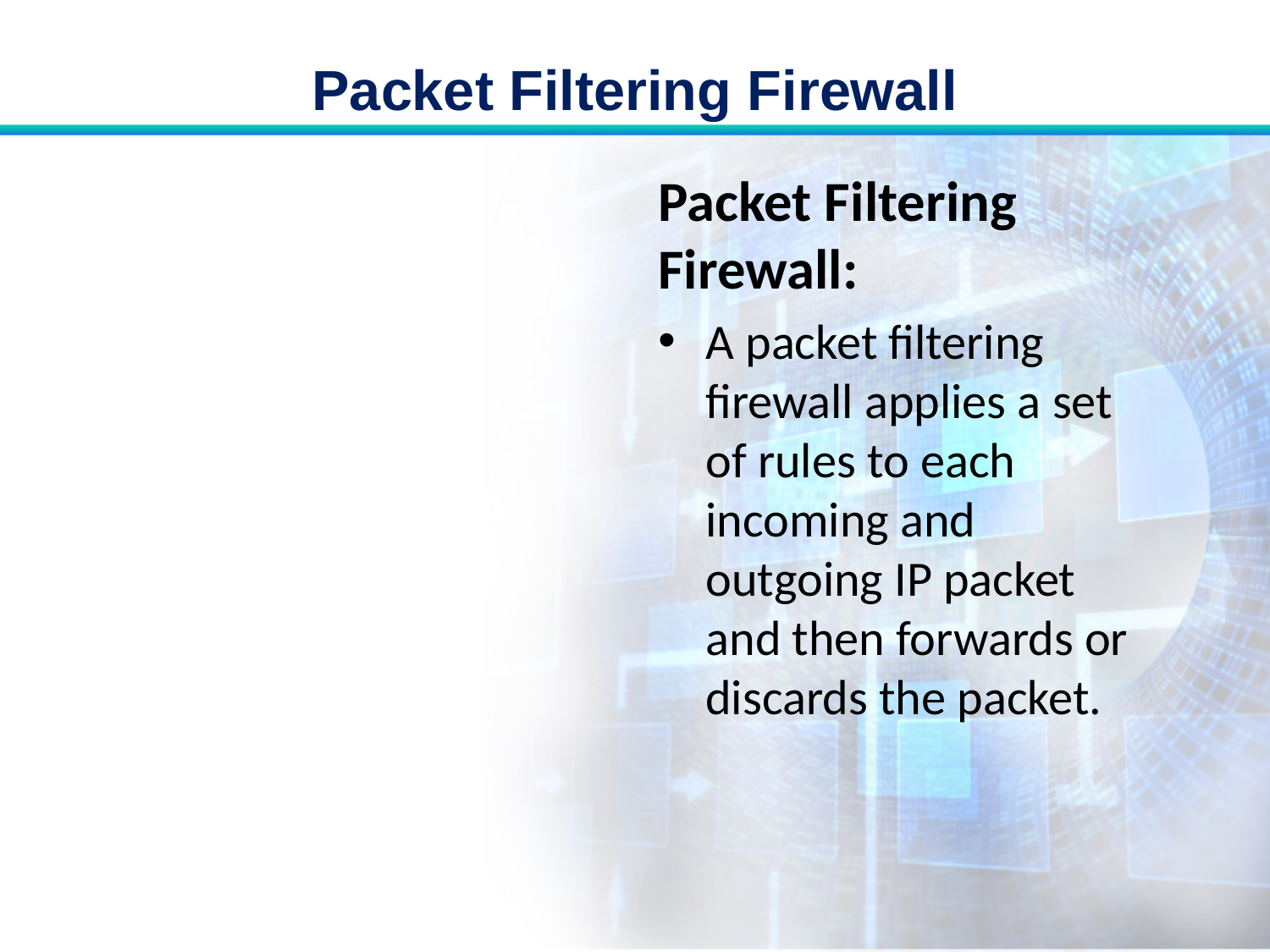

# Packet Filtering Firewall
Packet Filtering Firewall:
A packet filtering firewall applies a set of rules to each incoming and outgoing IP packet and then forwards or discards the packet.